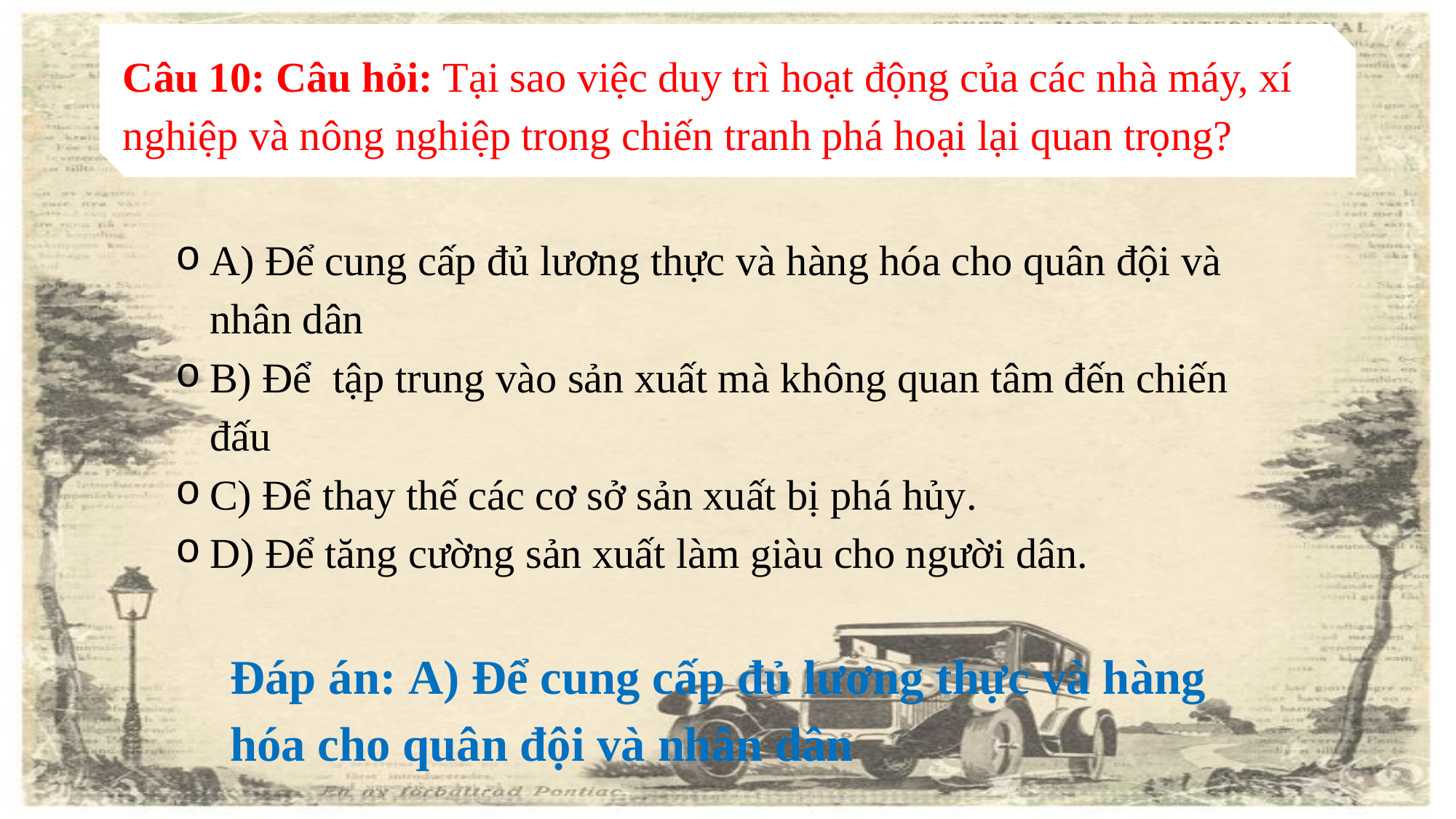

Câu 10: Câu hỏi: Tại sao việc duy trì hoạt động của các nhà máy, xí nghiệp và nông nghiệp trong chiến tranh phá hoại lại quan trọng?
A) Để cung cấp đủ lương thực và hàng hóa cho quân đội và nhân dân
B) Để  tập trung vào sản xuất mà không quan tâm đến chiến đấu
C) Để thay thế các cơ sở sản xuất bị phá hủy.
D) Để tăng cường sản xuất làm giàu cho người dân.

Đáp án: A) Để cung cấp đủ lương thực và hàng hóa cho quân đội và nhân dân